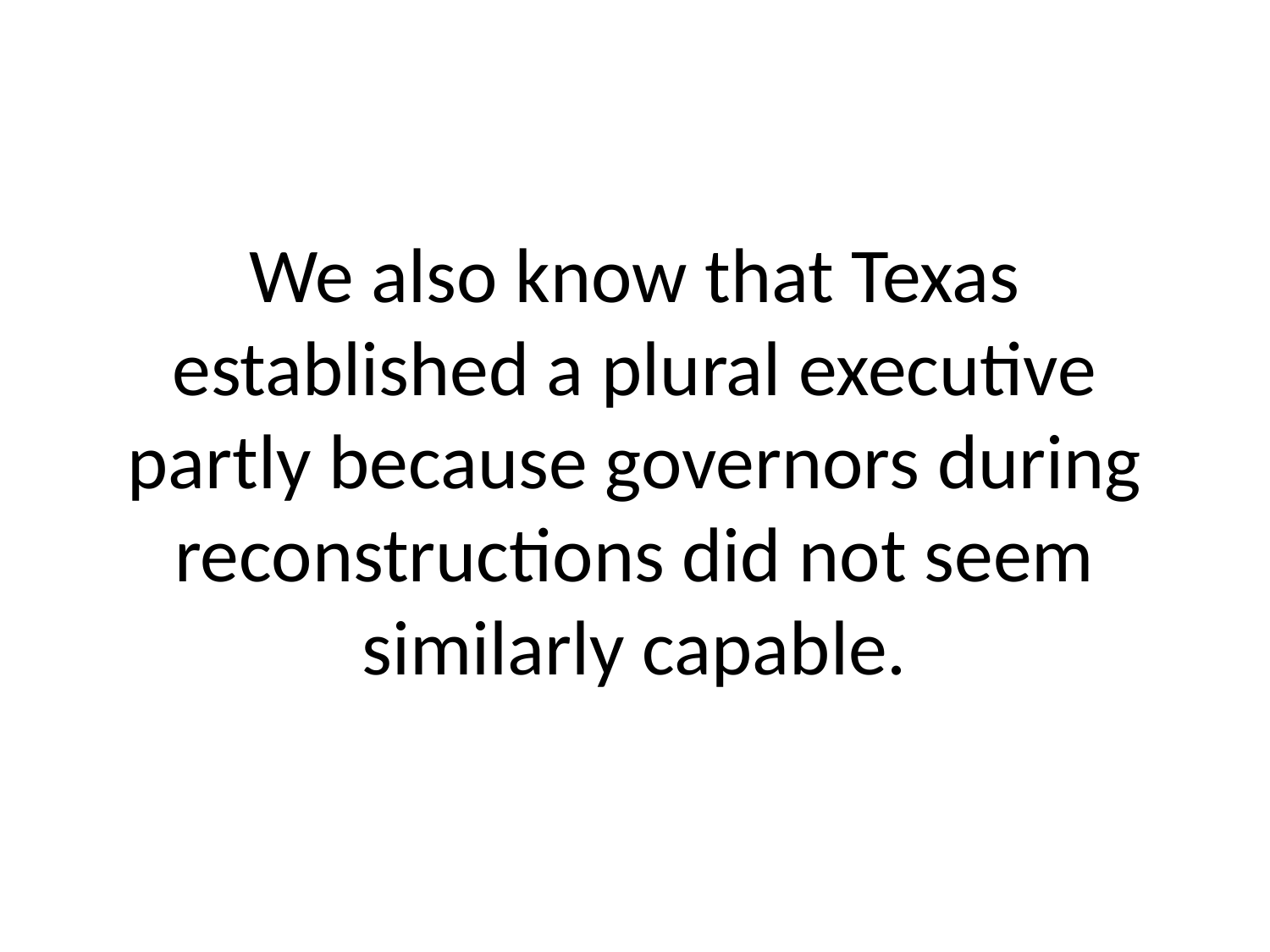

# We also know that Texas established a plural executive partly because governors during reconstructions did not seem similarly capable.